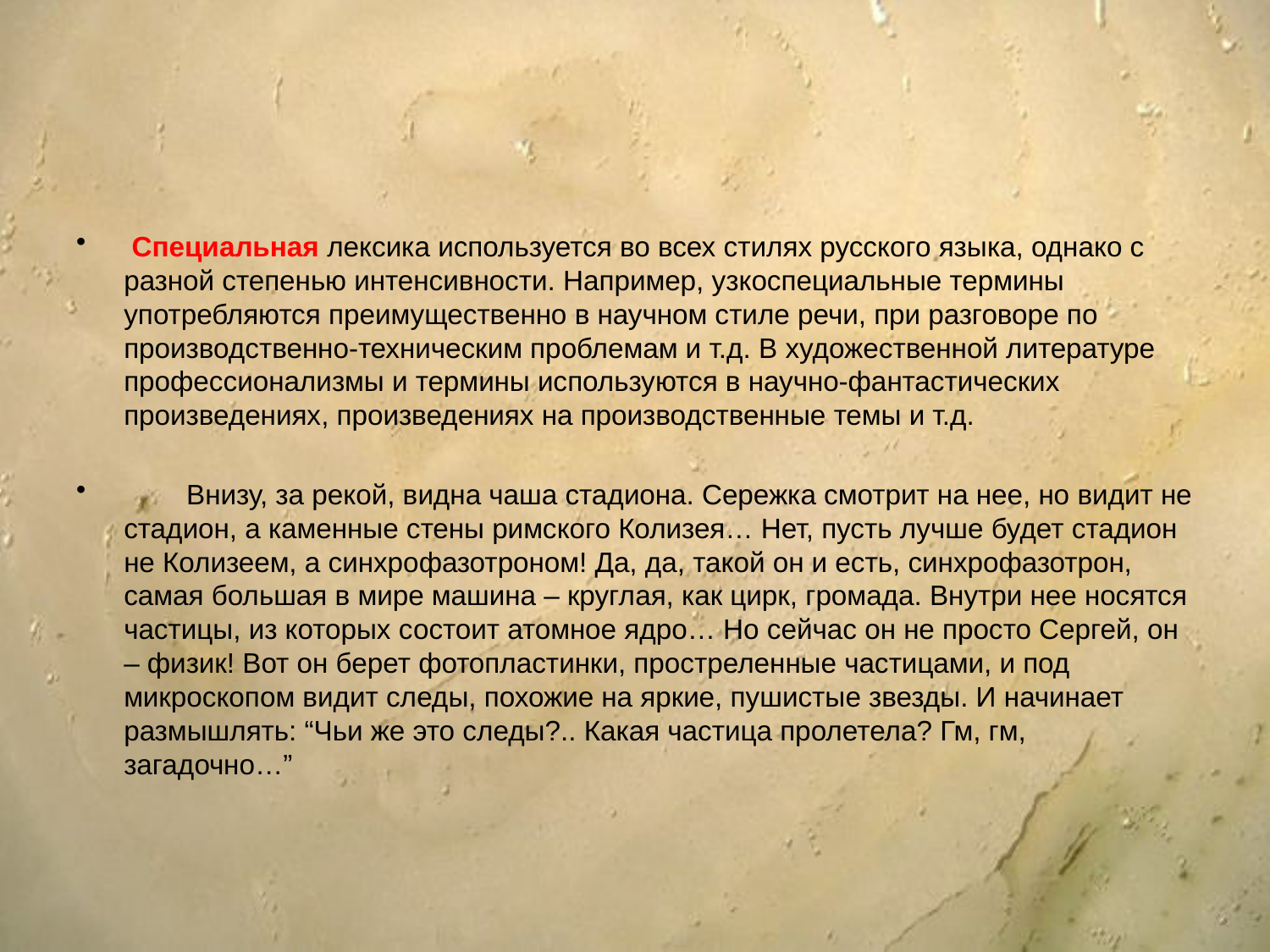

#
 Специальная лексика используется во всех стилях русского языка, однако с разной степенью интенсивности. Например, узкоспециальные термины употребляются преимущественно в научном стиле речи, при разговоре по производственно-техническим проблемам и т.д. В художественной литературе профессионализмы и термины используются в научно-фантастических произведениях, произведениях на производственные темы и т.д.

        Внизу, за рекой, видна чаша стадиона. Сережка смотрит на нее, но видит не стадион, а каменные стены римского Колизея… Нет, пусть лучше будет стадион не Колизеем, а синхрофазотроном! Да, да, такой он и есть, синхрофазотрон, самая большая в мире машина – круглая, как цирк, громада. Внутри нее носятся частицы, из которых состоит атомное ядро… Но сейчас он не просто Сергей, он – физик! Вот он берет фотопластинки, простреленные частицами, и под микроскопом видит следы, похожие на яркие, пушистые звезды. И начинает размышлять: “Чьи же это следы?.. Какая частица пролетела? Гм, гм, загадочно…”